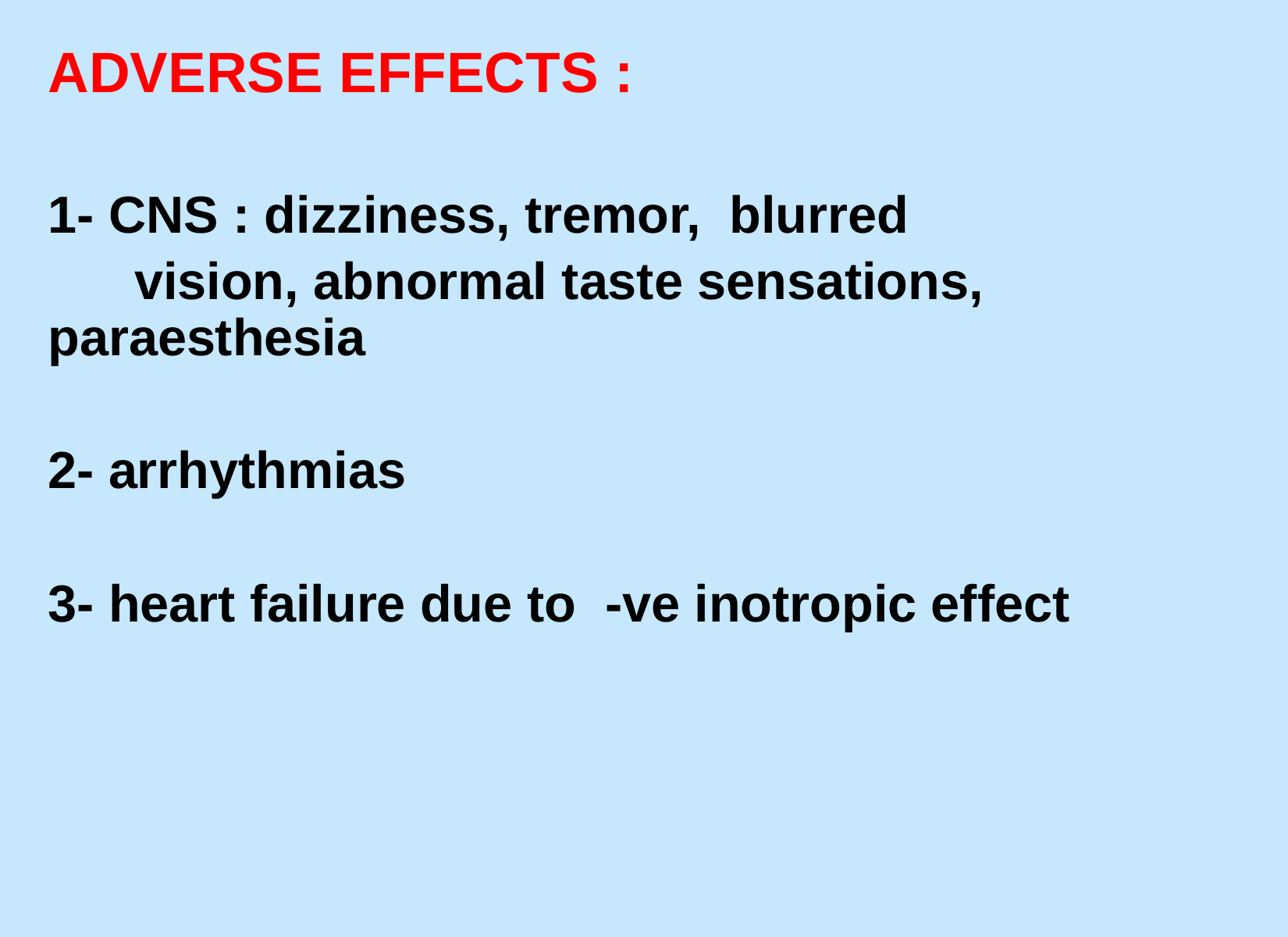

ADVERSE EFFECTS :

1- CNS : dizziness, tremor,  blurred
      vision, abnormal taste sensations, 		paraesthesia

2- arrhythmias

3- heart failure due to  -ve inotropic effect
#